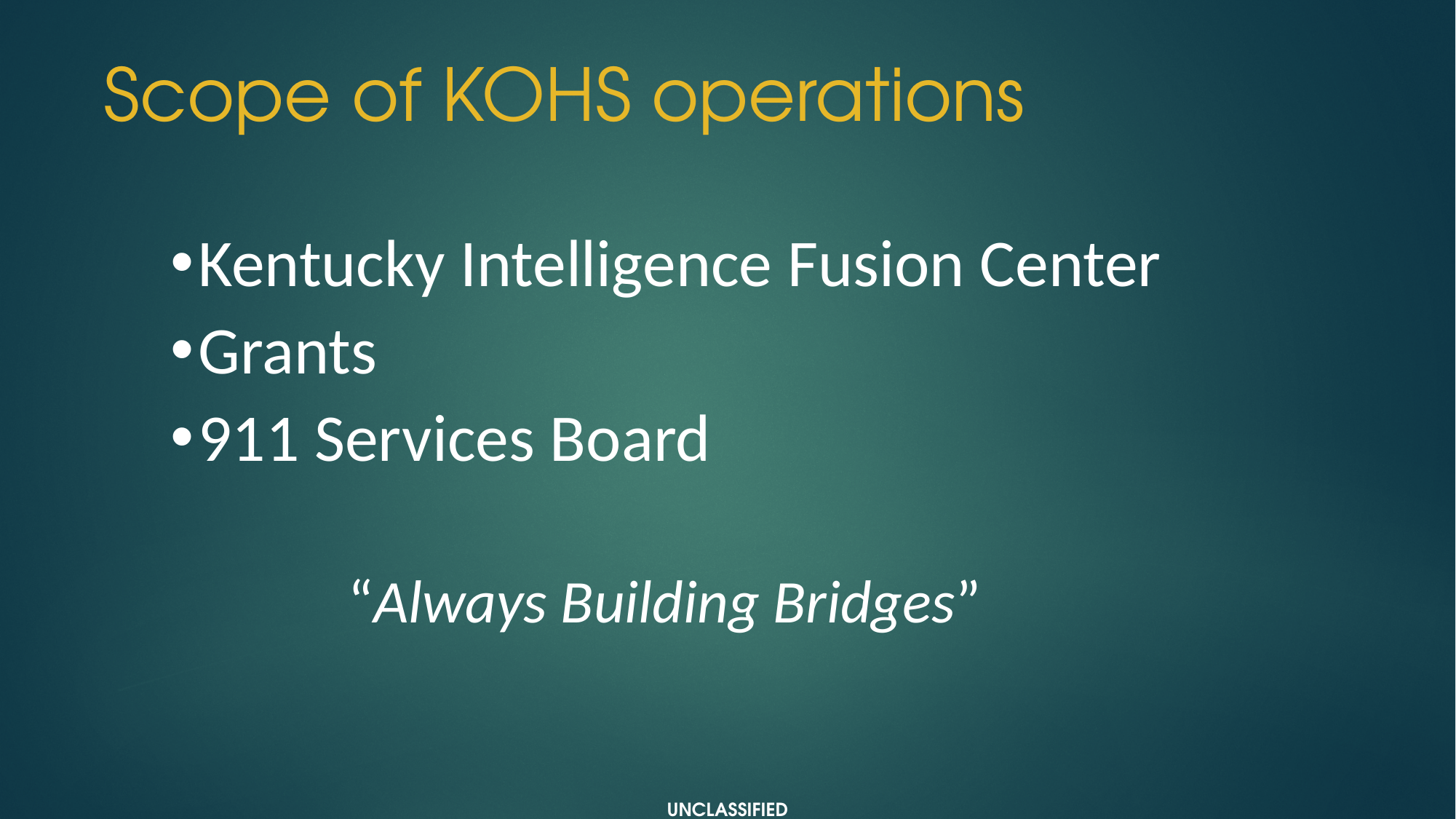

Scope of KOHS operations
Kentucky Intelligence Fusion Center
Grants
911 Services Board

         “Always Building Bridges”
UNCLASSIFIED